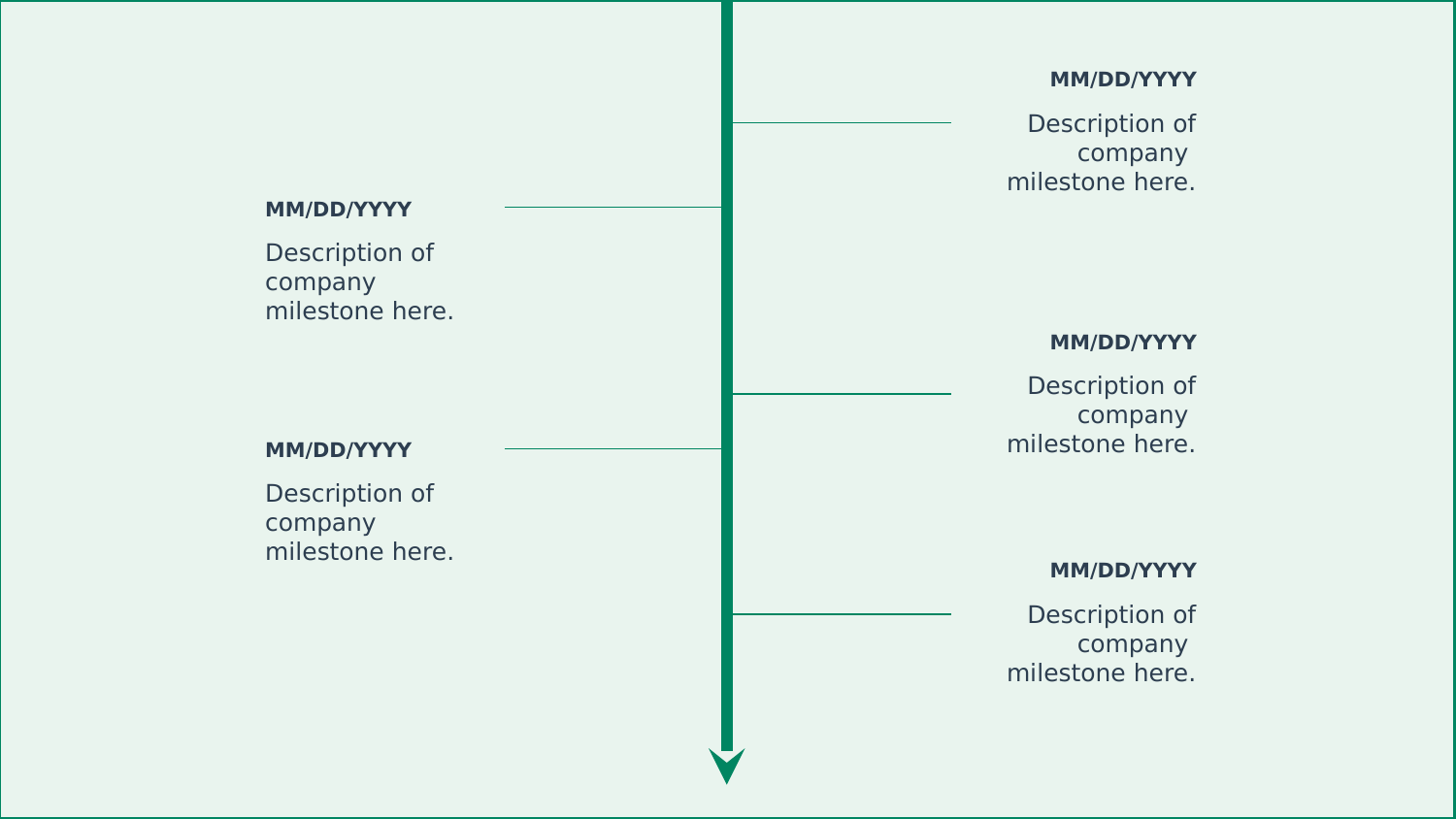

MM/DD/YYYY
Description of company
milestone here.
MM/DD/YYYY
Description of company
milestone here.
MM/DD/YYYY
Description of company
milestone here.
MM/DD/YYYY
Description of company
milestone here.
MM/DD/YYYY
Description of company
milestone here.